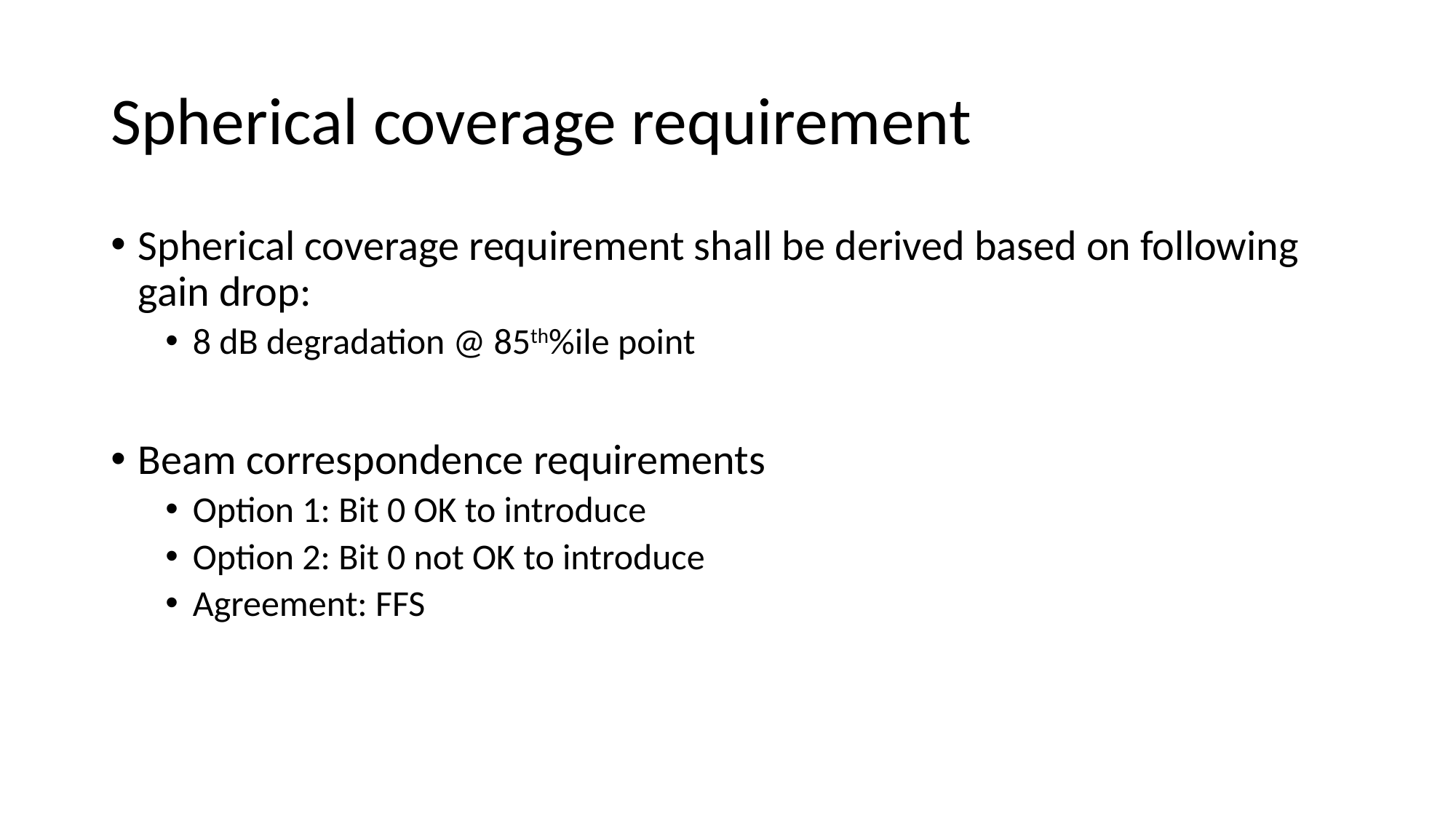

# Spherical coverage requirement
Spherical coverage requirement shall be derived based on following gain drop:
8 dB degradation @ 85th%ile point

Beam correspondence requirements
Option 1: Bit 0 OK to introduce
Option 2: Bit 0 not OK to introduce
Agreement: FFS